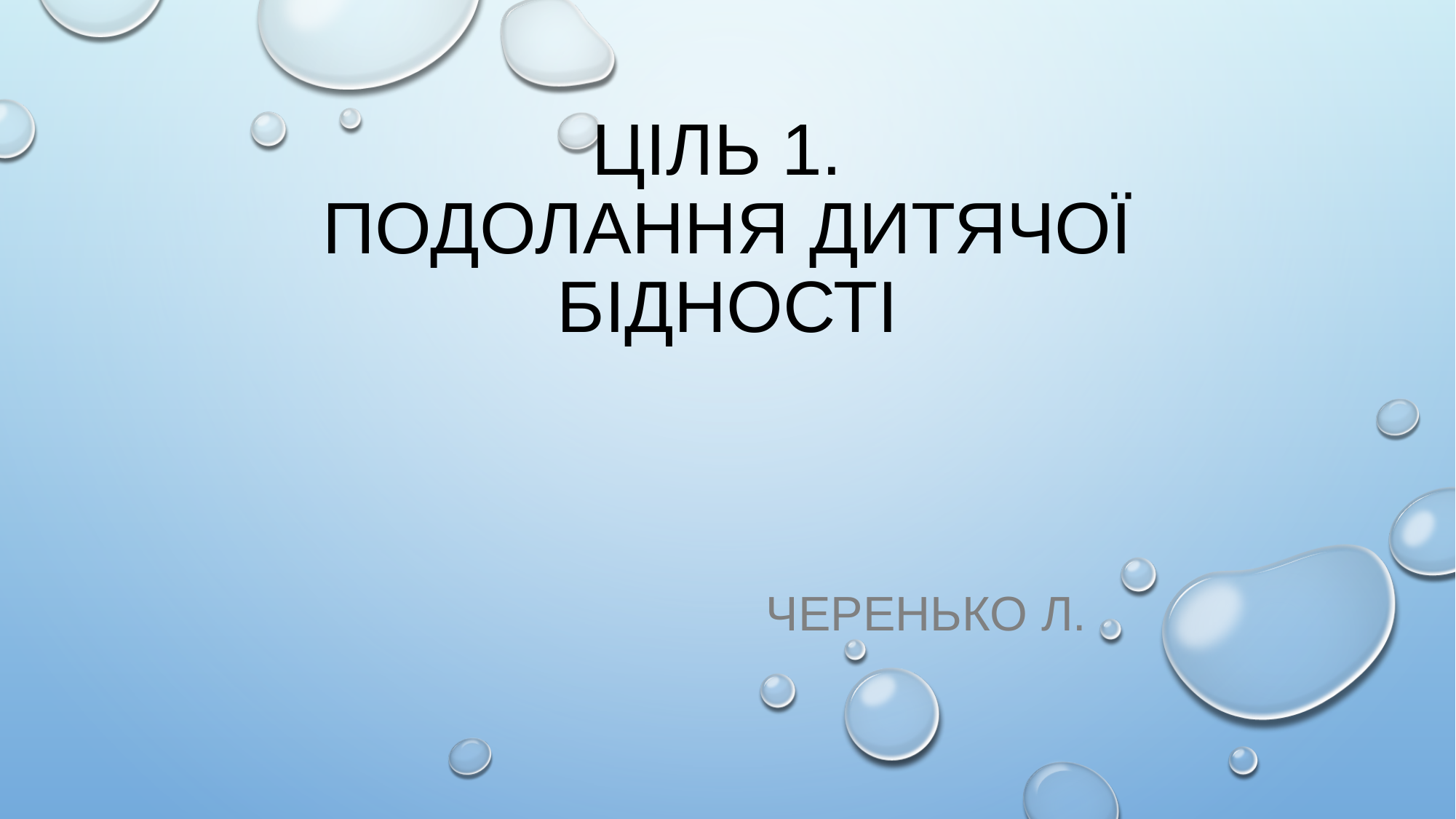

# Ціль 1. Подолання дитячої бідності
Черенько Л.